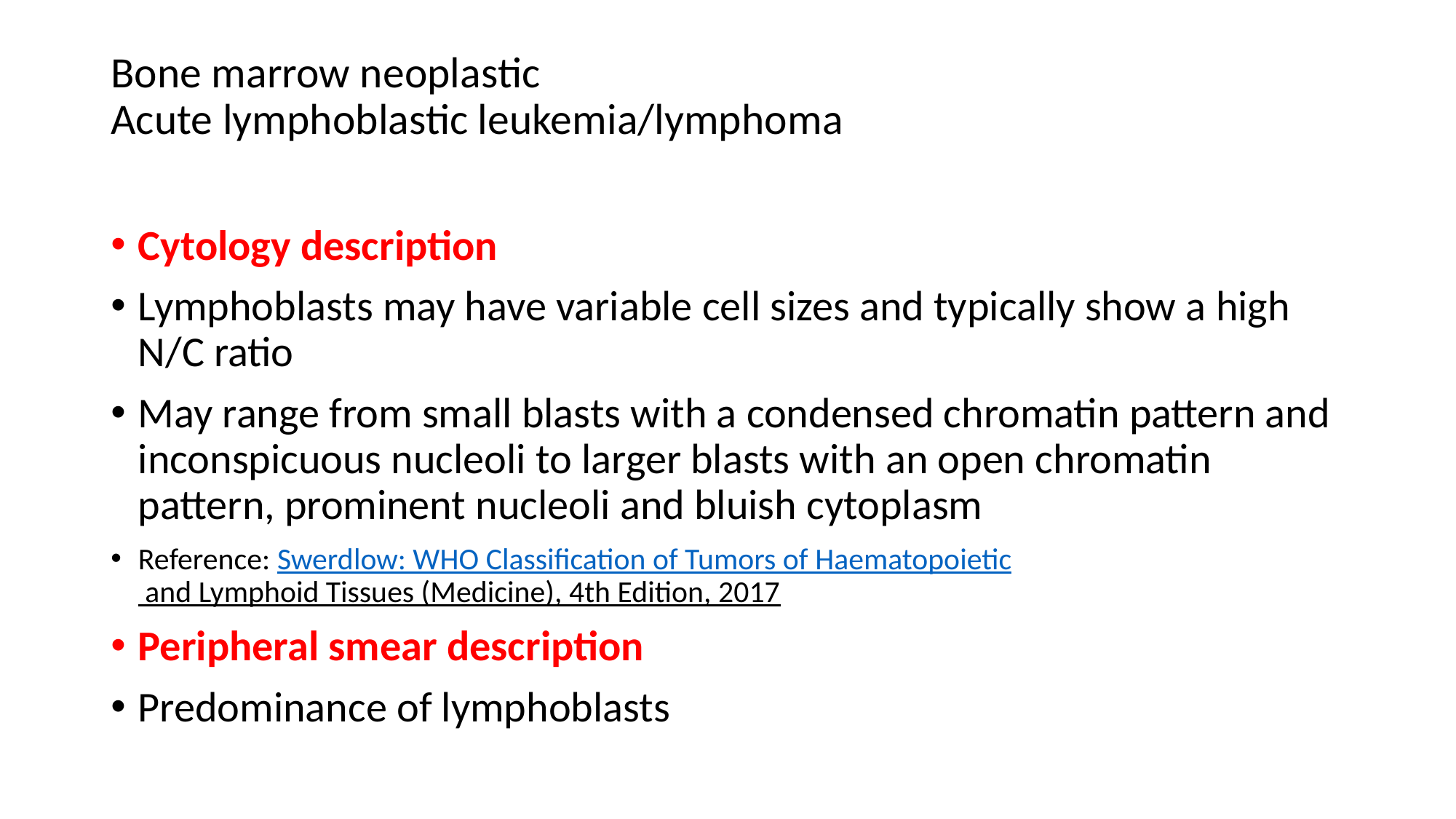

# Bone marrow neoplastic Acute lymphoblastic leukemia/lymphoma
Cytology description
Lymphoblasts may have variable cell sizes and typically show a high N/C ratio
May range from small blasts with a condensed chromatin pattern and inconspicuous nucleoli to larger blasts with an open chromatin pattern, prominent nucleoli and bluish cytoplasm
Reference: Swerdlow: WHO Classification of Tumors of Haematopoietic and Lymphoid Tissues (Medicine), 4th Edition, 2017
Peripheral smear description
Predominance of lymphoblasts